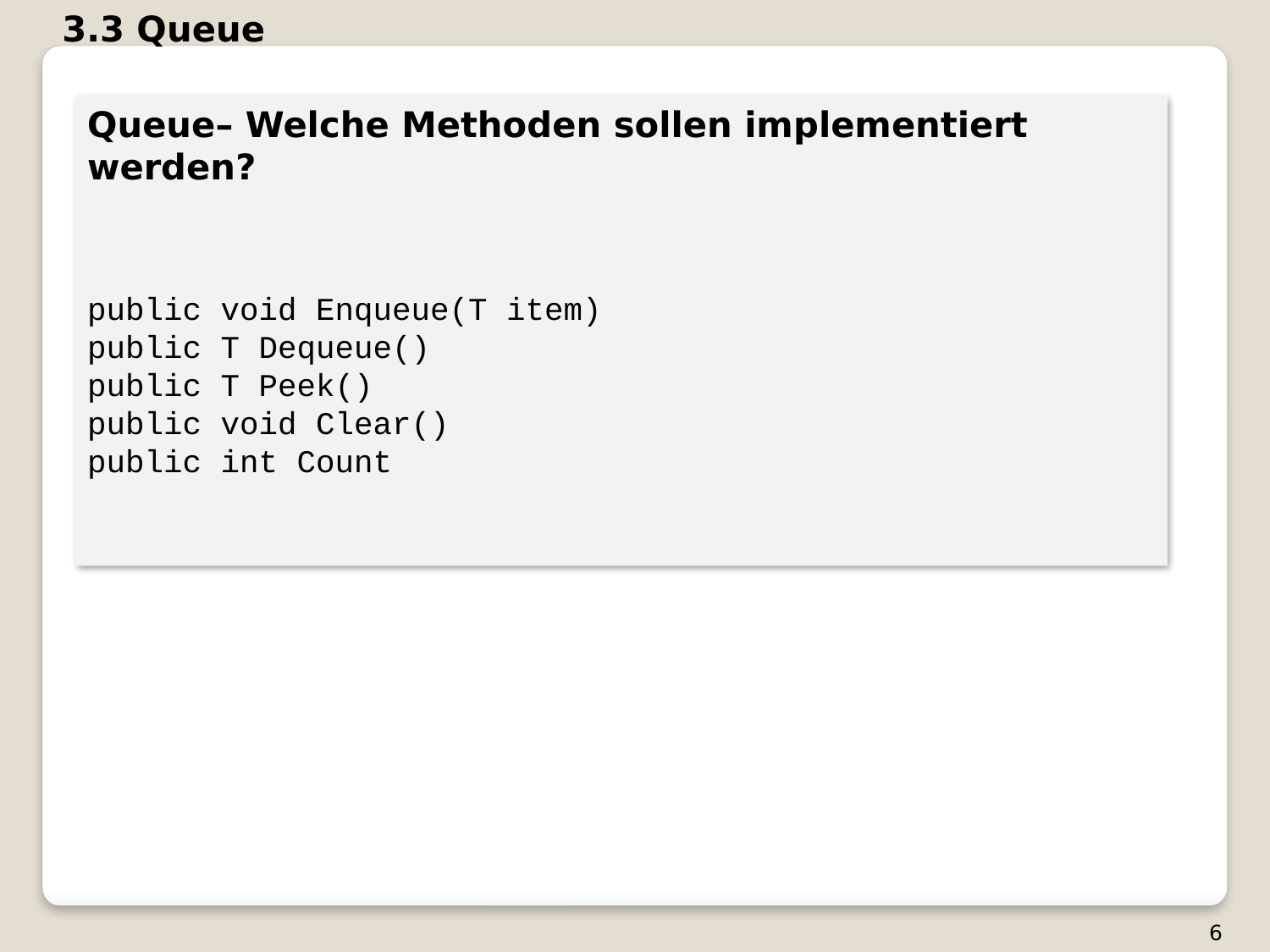

3.3 Queue
Queue– Welche Methoden sollen implementiert werden?

public void Enqueue(T item)
public T Dequeue()
public T Peek()
public void Clear()
public int Count